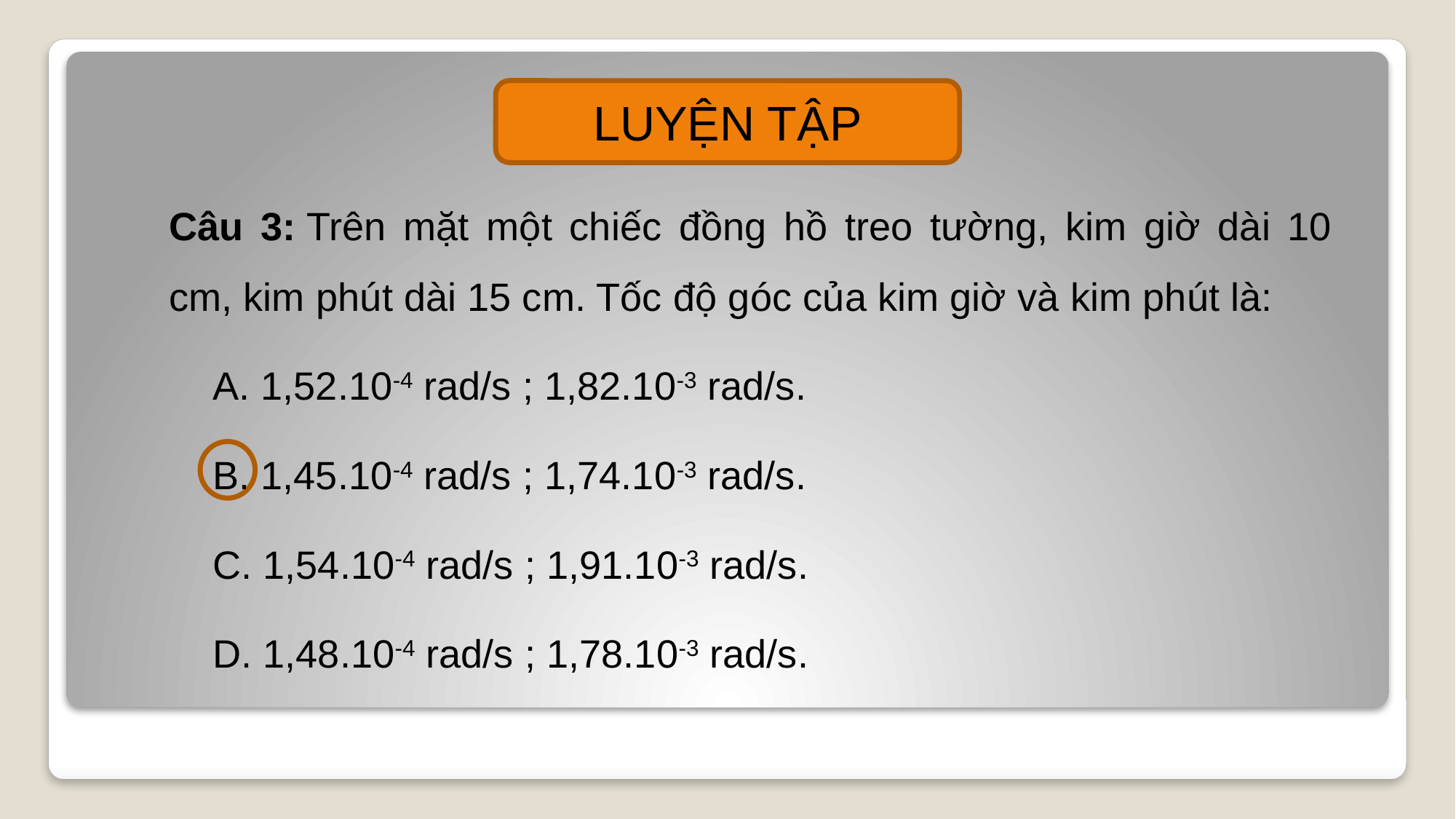

LUYỆN TẬP
Câu 3: Trên mặt một chiếc đồng hồ treo tường, kim giờ dài 10 cm, kim phút dài 15 cm. Tốc độ góc của kim giờ và kim phút là:
    A. 1,52.10-4 rad/s ; 1,82.10-3 rad/s.
    B. 1,45.10-4 rad/s ; 1,74.10-3 rad/s.
    C. 1,54.10-4 rad/s ; 1,91.10-3 rad/s.
    D. 1,48.10-4 rad/s ; 1,78.10-3 rad/s.